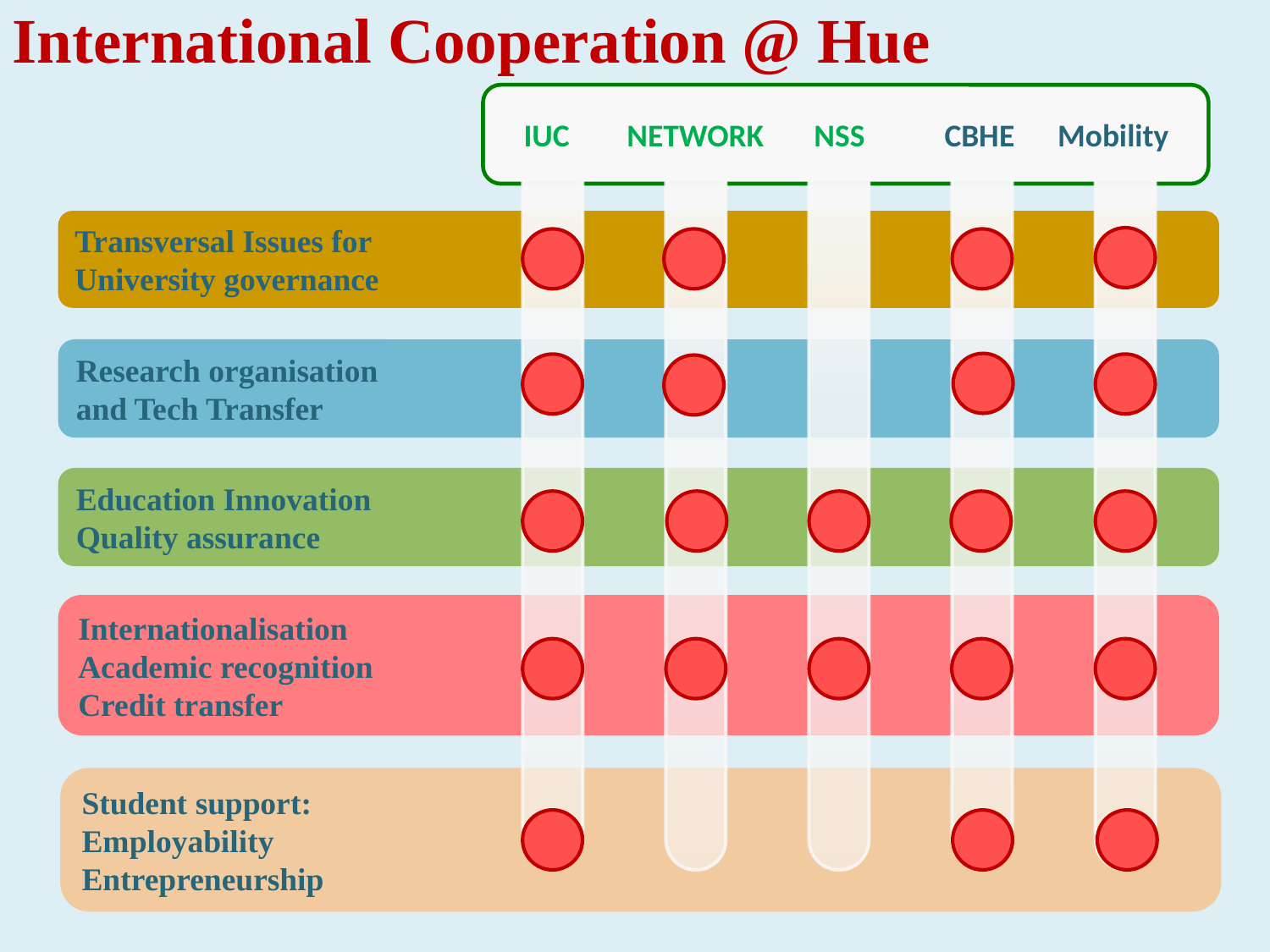

International Cooperation @ Hue

   IUC        NETWORK       NSS           CBHE      Mobility

Transversal Issues for
University governance

Research organisation
and Tech Transfer
Education Innovation
Quality assurance
Internationalisation
Academic recognition
Credit transfer
Student support:
Employability
Entrepreneurship